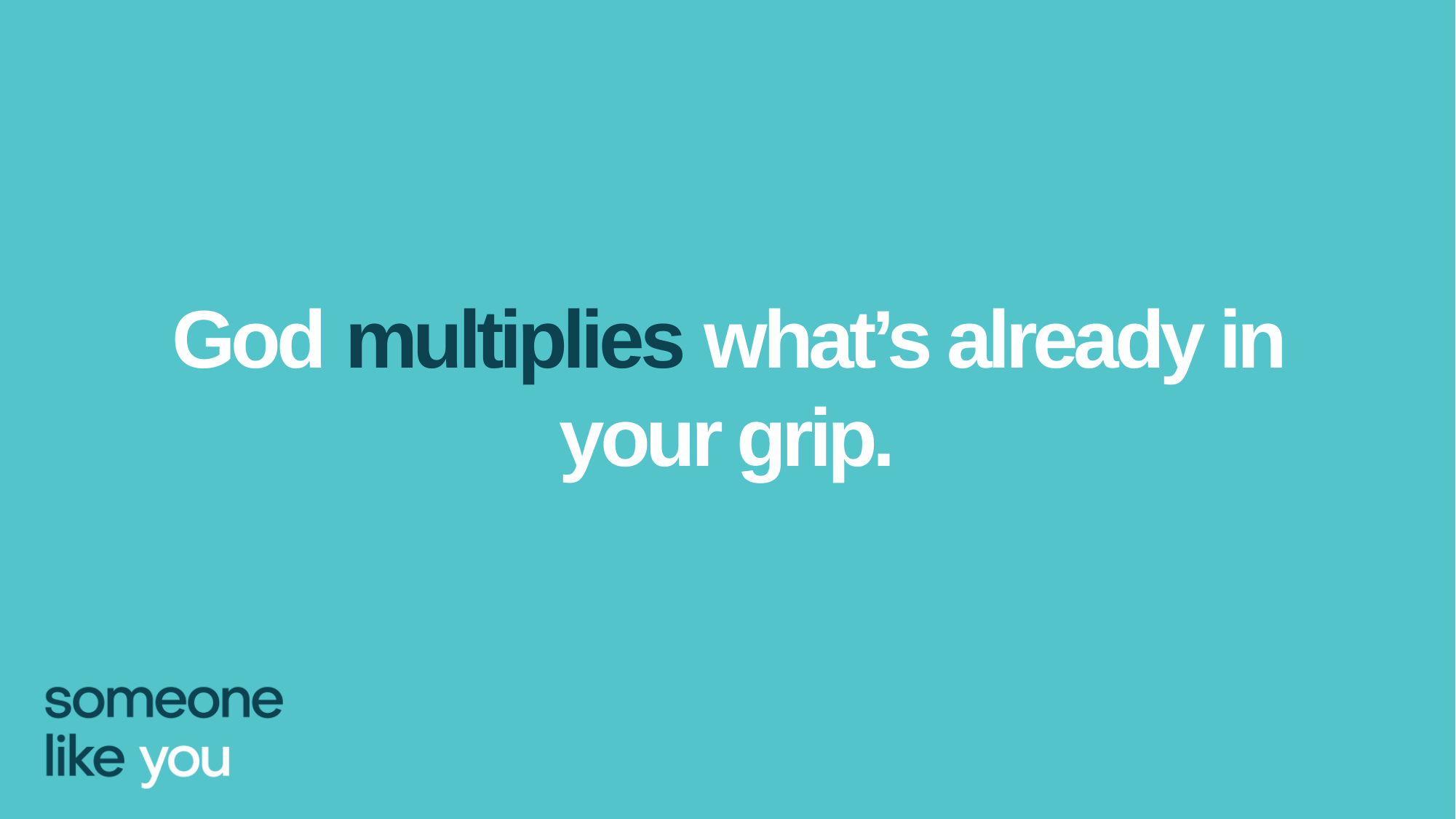

God multiplies what’s already in your grip.